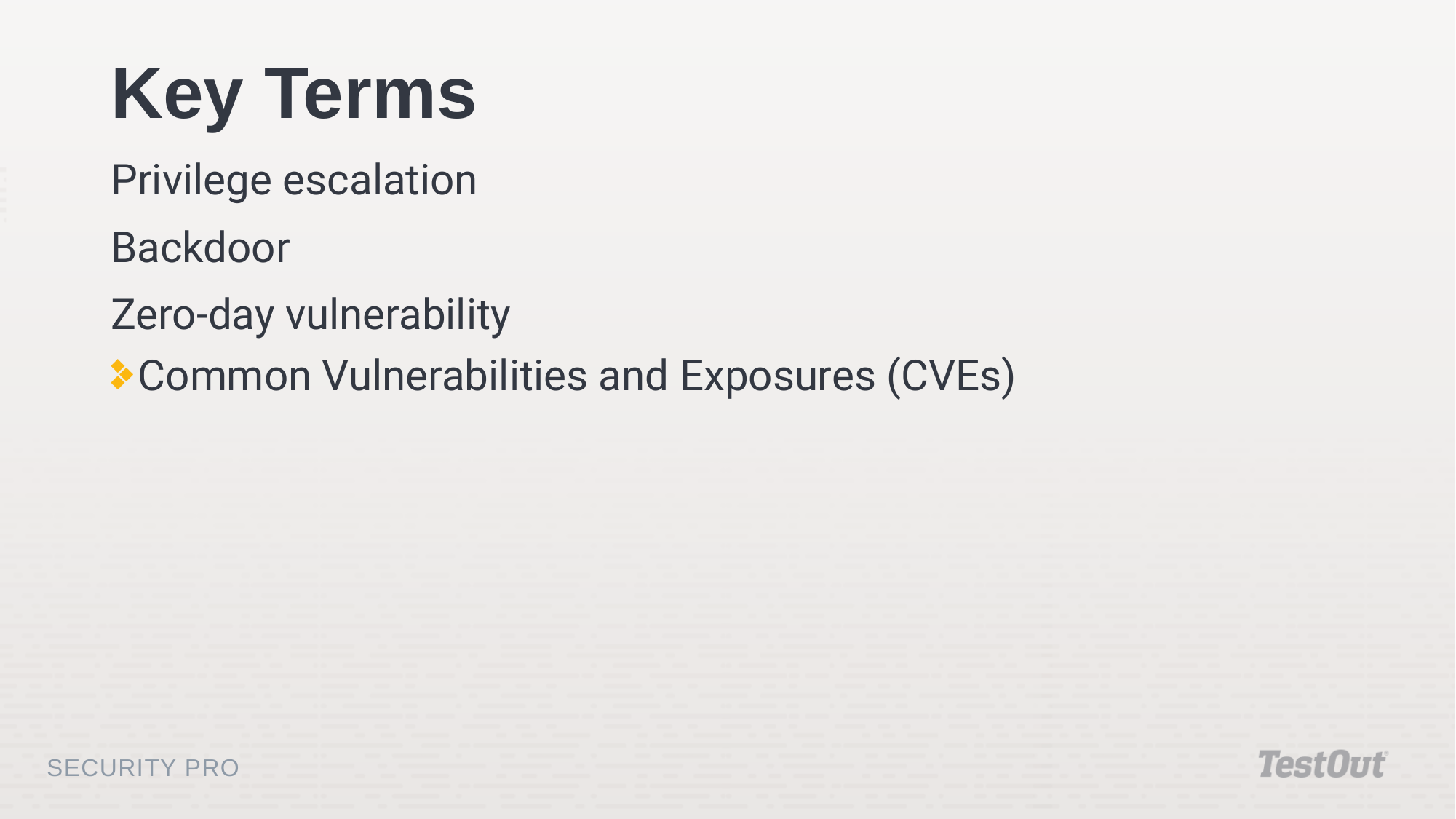

# Key Terms
Privilege escalation
Backdoor
Zero-day vulnerability
Common Vulnerabilities and Exposures (CVEs)
Security Pro